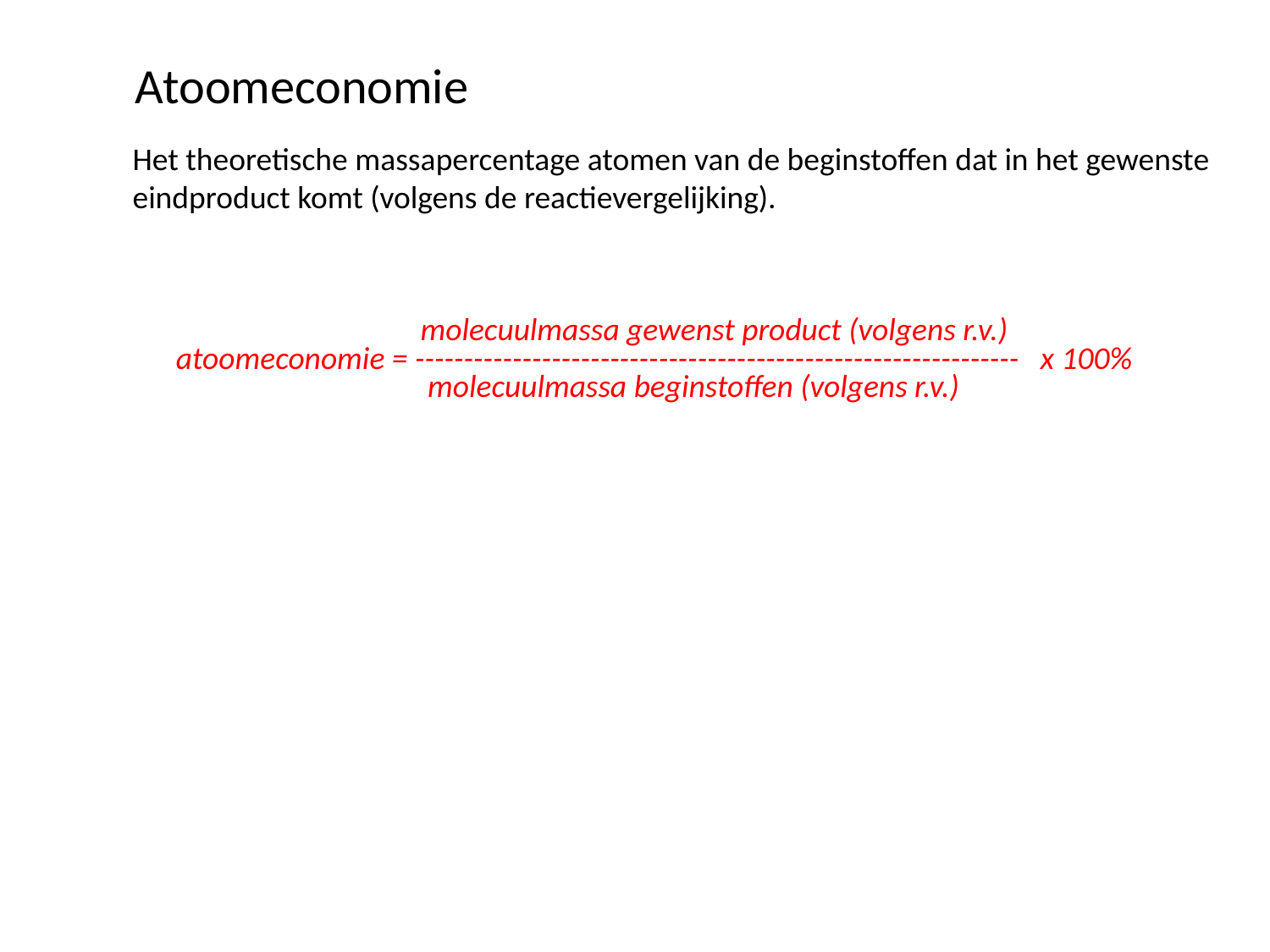

Atoomeconomie
Het theoretische massapercentage atomen van de beginstoffen dat in het gewenste eindproduct komt (volgens de reactievergelijking).

                                        molecuulmassa gewenst product (volgens r.v.)
      atoomeconomie = --------------------------------------------------------------   x 100%
                                         molecuulmassa beginstoffen (volgens r.v.)